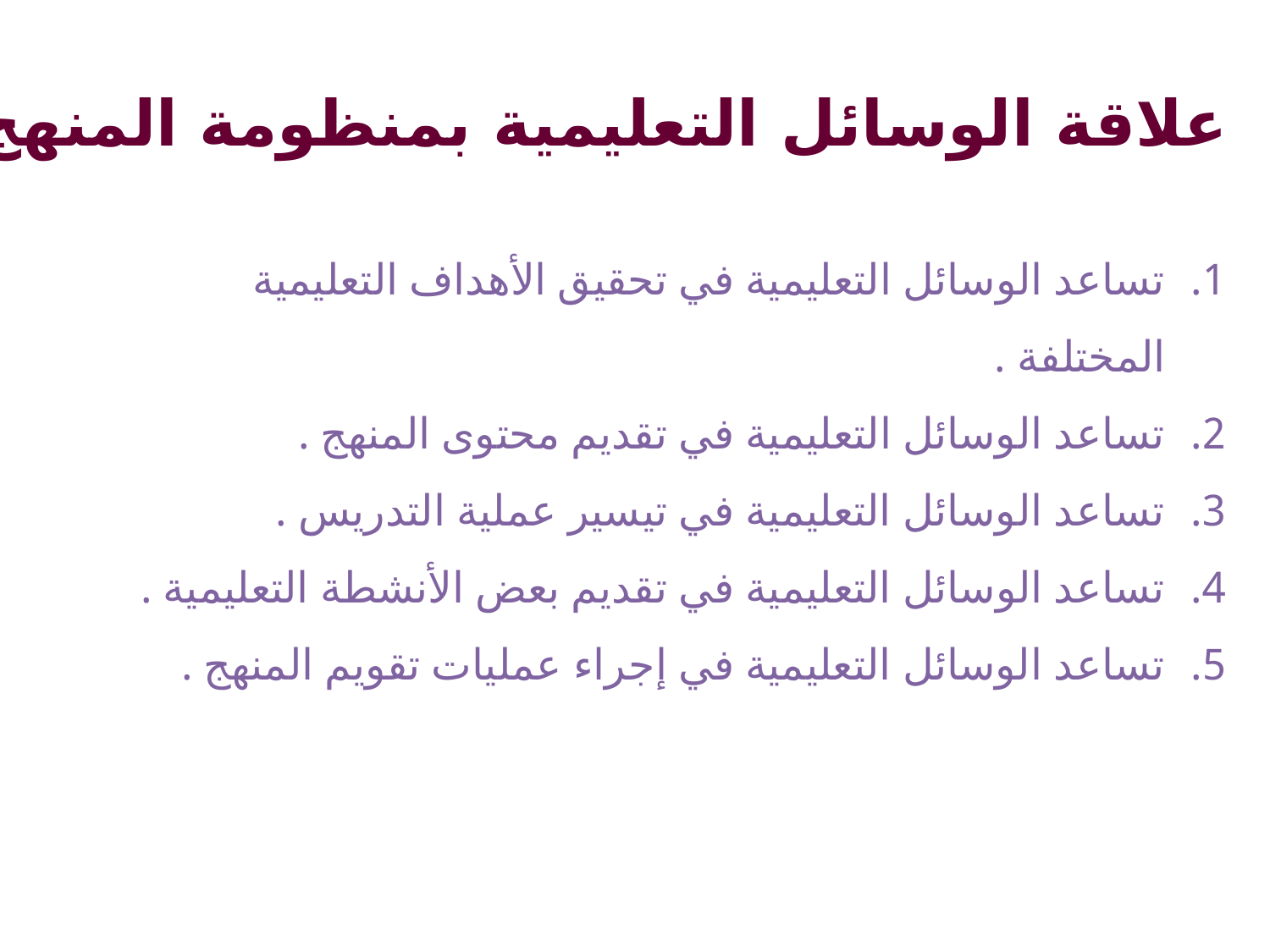

علاقة الوسائل التعليمية بمنظومة المنهج

تساعد الوسائل التعليمية في تحقيق الأهداف التعليمية المختلفة .
تساعد الوسائل التعليمية في تقديم محتوى المنهج .
تساعد الوسائل التعليمية في تيسير عملية التدريس .
تساعد الوسائل التعليمية في تقديم بعض الأنشطة التعليمية .
تساعد الوسائل التعليمية في إجراء عمليات تقويم المنهج .